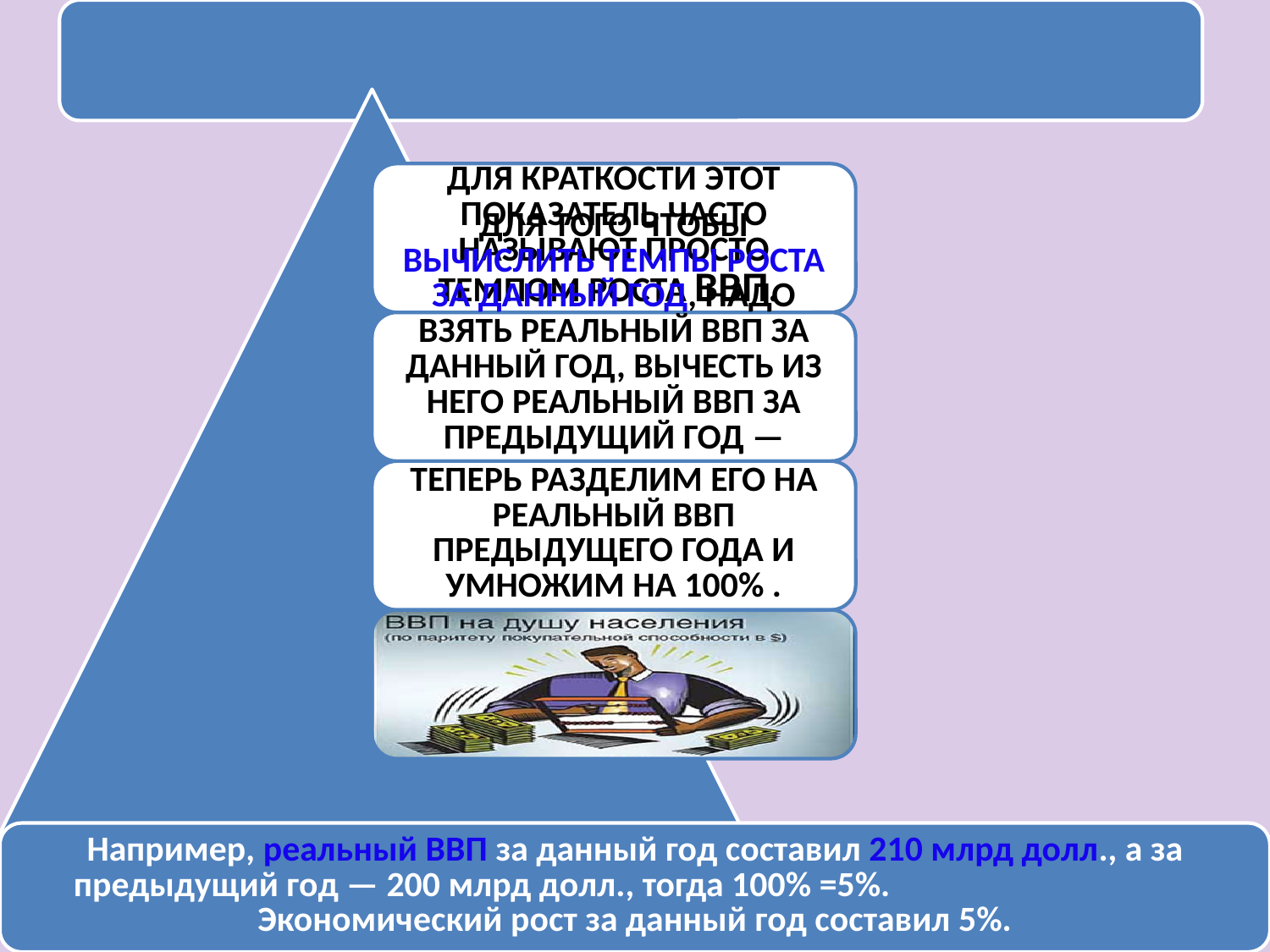

Например, реальный ВВП за данный год составил 210 млрд долл., а за предыдущий год — 200 млрд долл., тогда 100% =5%.                                       Экономический рост за данный год составил 5%.